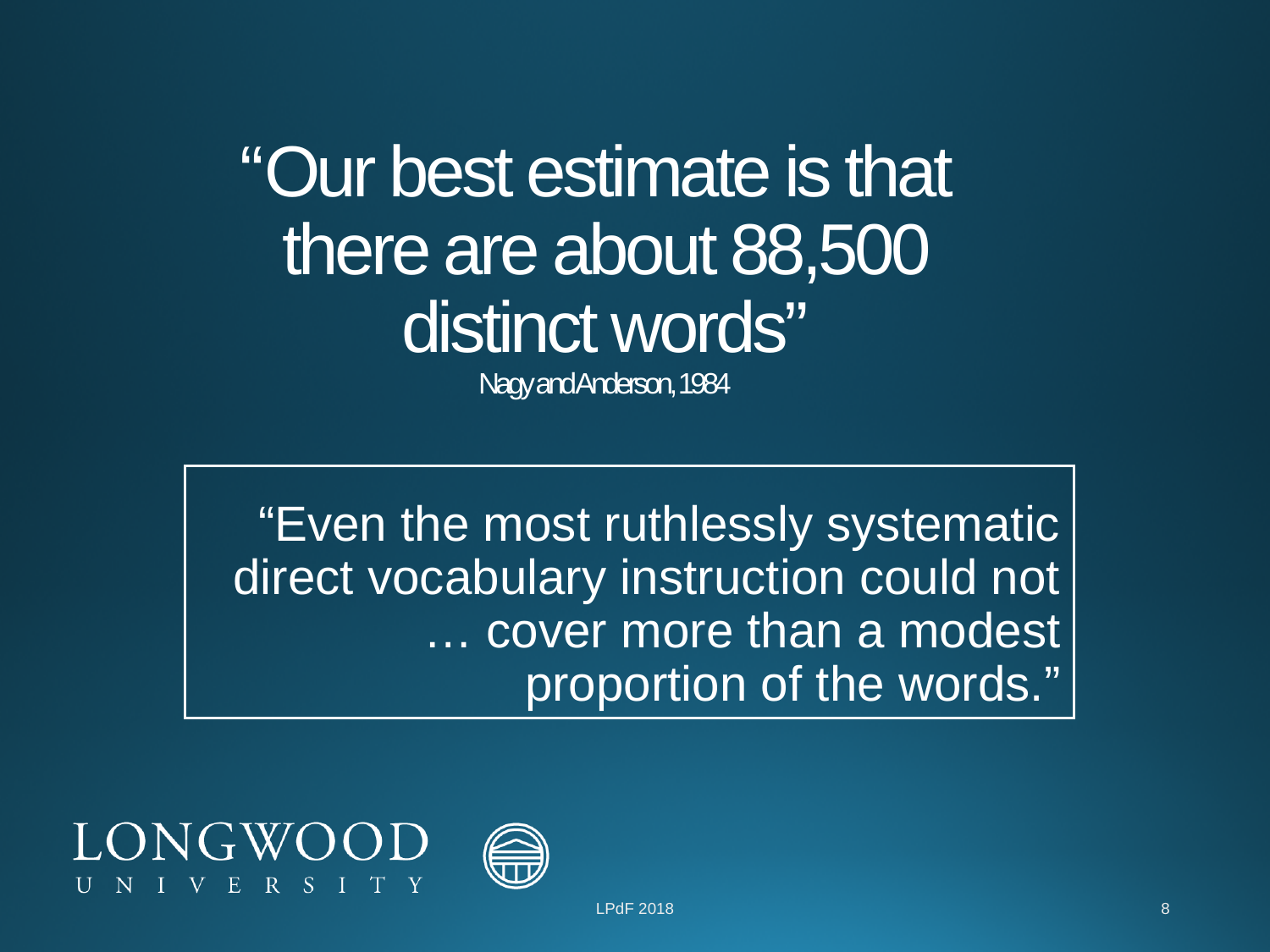

# “Our best estimate is that there are about 88,500 distinct words” Nagy and Anderson, 1984
“Even the most ruthlessly systematic direct vocabulary instruction could not … cover more than a modest proportion of the words.”
LPdF 2018
8